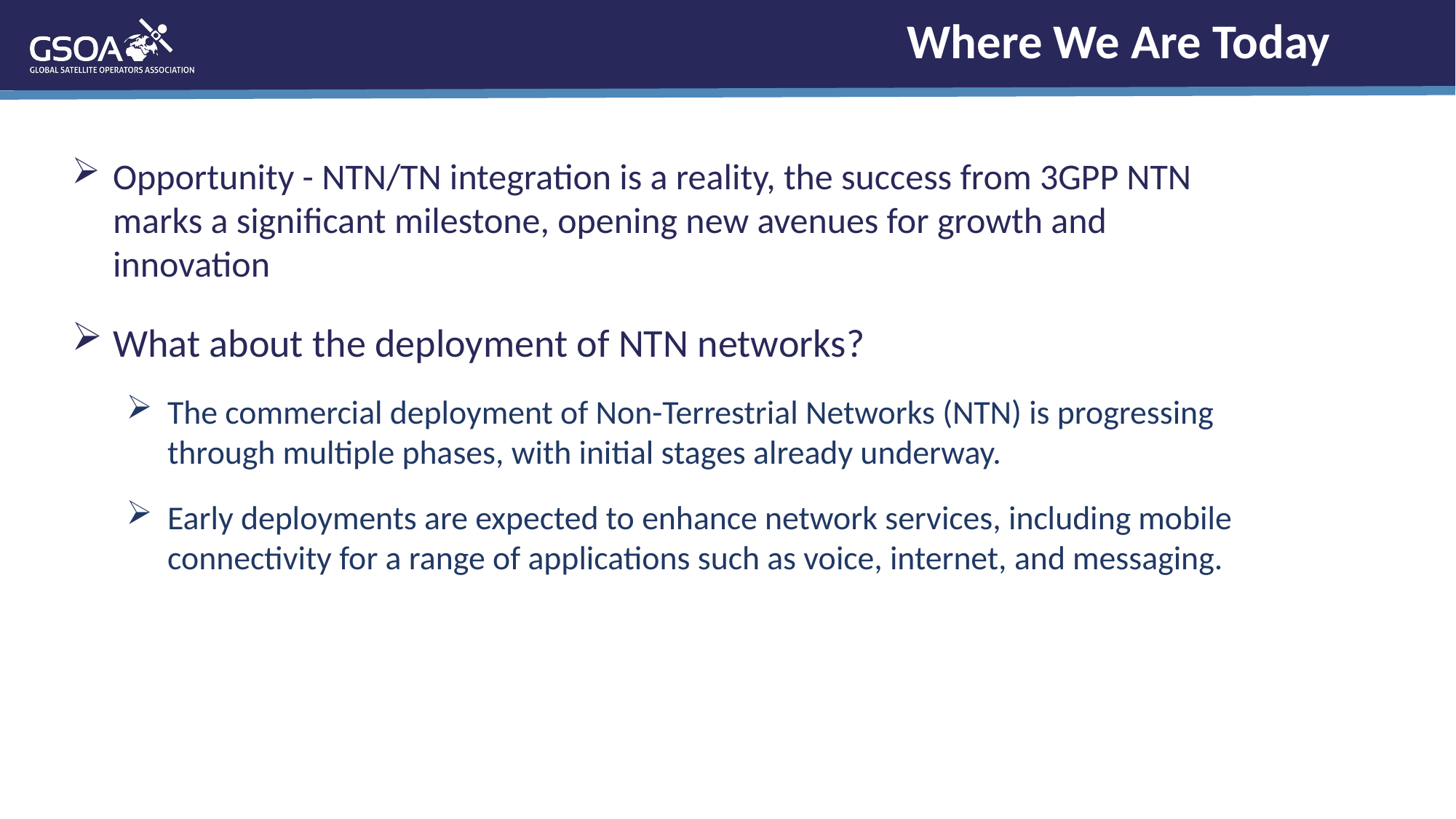

# Where We Are Today
Opportunity - NTN/TN integration is a reality, the success from 3GPP NTN marks a significant milestone, opening new avenues for growth and innovation
What about the deployment of NTN networks?
The commercial deployment of Non-Terrestrial Networks (NTN) is progressing through multiple phases, with initial stages already underway.
Early deployments are expected to enhance network services, including mobile connectivity for a range of applications such as voice, internet, and messaging.